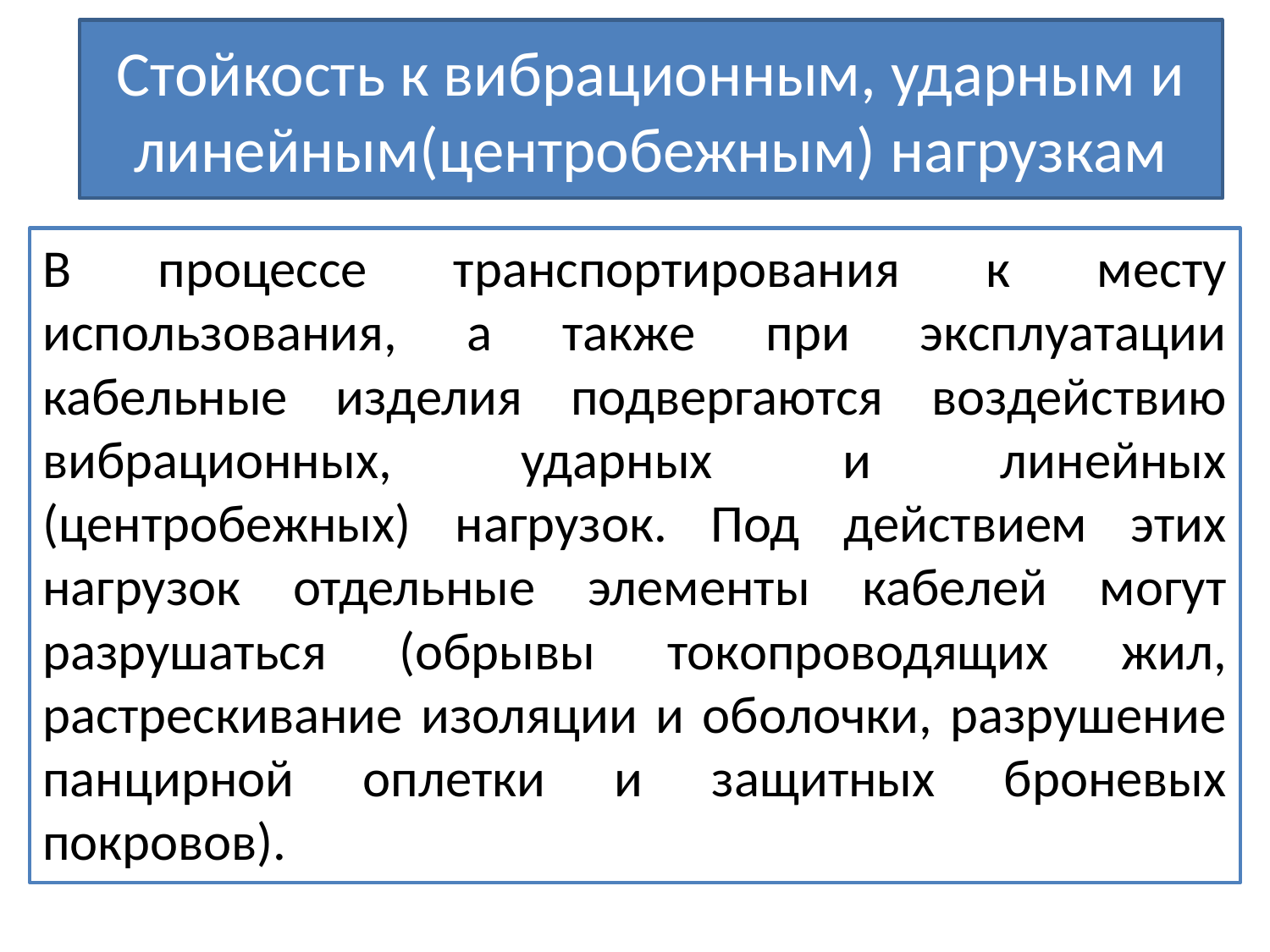

# Стойкость к вибрационным, ударным и линейным(центробежным) нагрузкам
В процессе транспортирования к месту использования, а также при эксплуатации кабельные изделия подвергаются воздействию вибрационных, ударных и линейных (центробежных) нагрузок. Под действием этих нагрузок отдельные элементы кабелей могут разрушаться (обрывы токопроводящих жил, растрескивание изоляции и оболочки, разрушение панцирной оплетки и защитных броневых покровов).